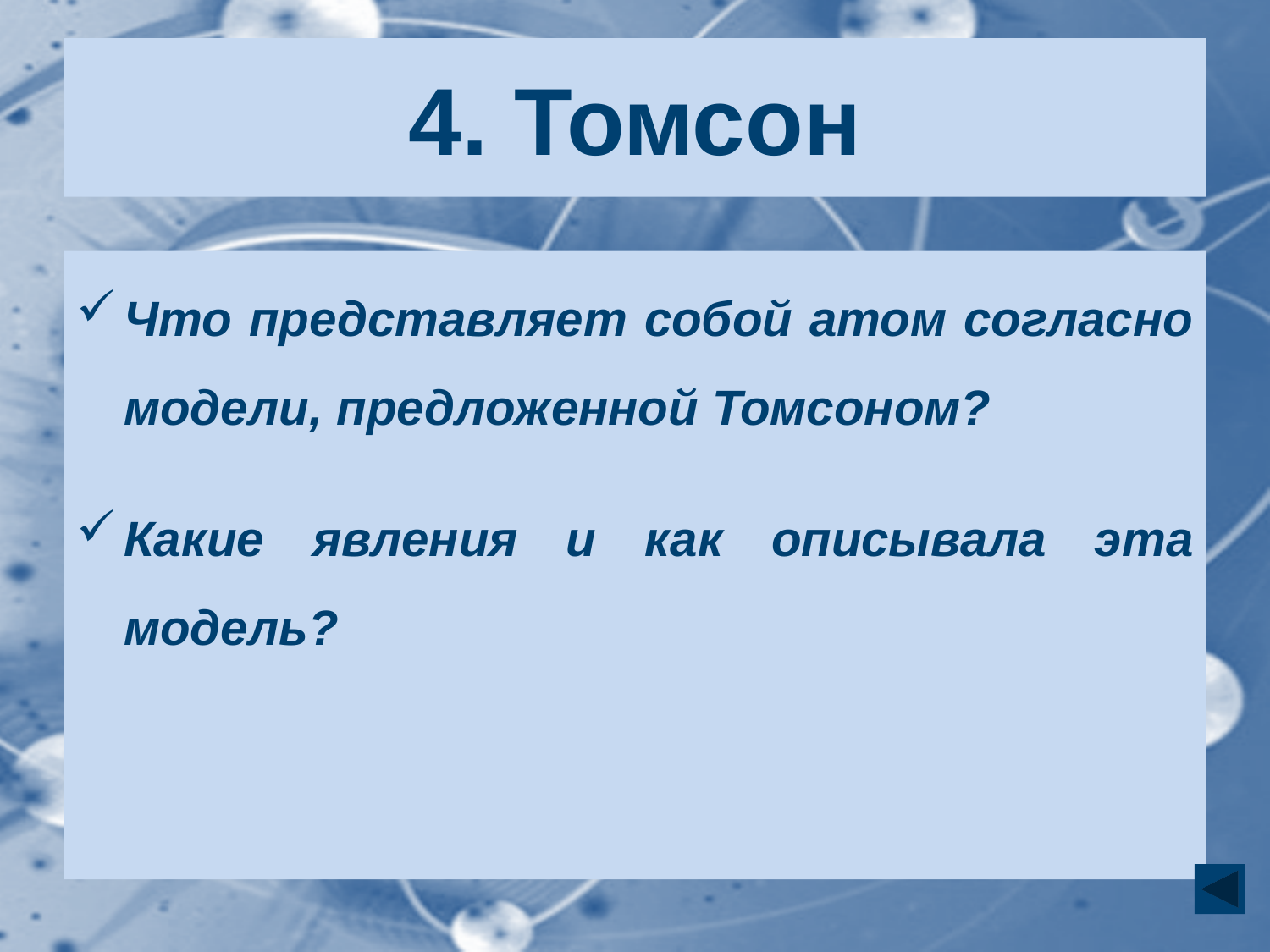

# 4. Томсон
Что представляет собой атом согласно модели, предложенной Томсоном?
Какие явления и как описывала эта модель?